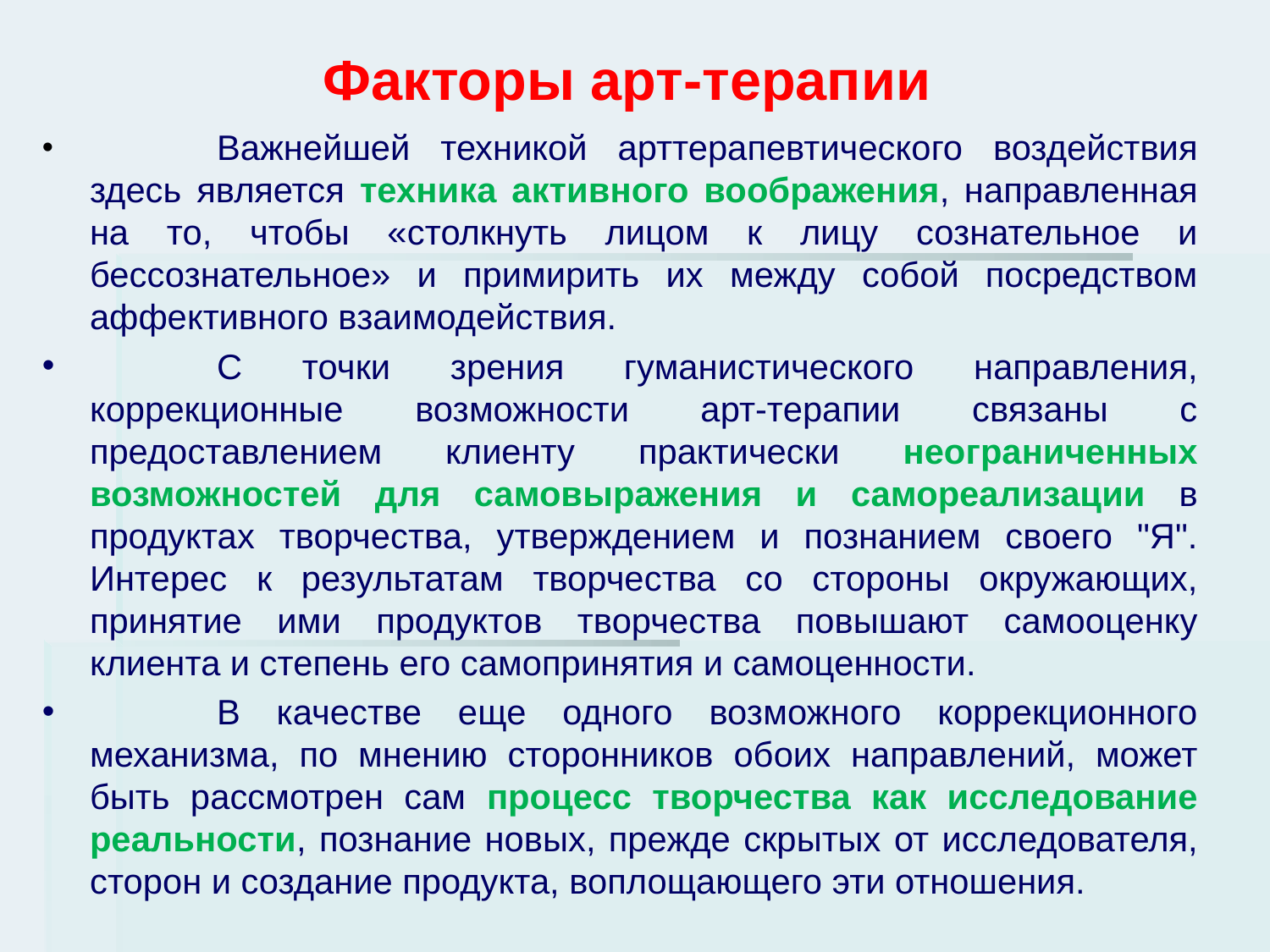

Факторы арт-терапии
	Важнейшей техникой арттерапевтического воздействия здесь является техника активного воображения, направленная на то, чтобы «столкнуть лицом к лицу сознательное и бессознательное» и примирить их между собой посредством аффективного взаимодействия.
	С точки зрения гуманистического направления, коррекционные возможности арт-терапии связаны с предоставлением клиенту практически неограниченных возможностей для самовыражения и самореализации в продуктах творчества, утверждением и познанием своего "Я". Интерес к результатам творчества со стороны окружающих, принятие ими продуктов творчества повышают самооценку клиента и степень его самопринятия и самоценности.
	В качестве еще одного возможного коррекционного механизма, по мнению сторонников обоих направлений, может быть рассмотрен сам процесс творчества как исследование реальности, познание новых, прежде скрытых от исследователя, сторон и создание продукта, воплощающего эти отношения.